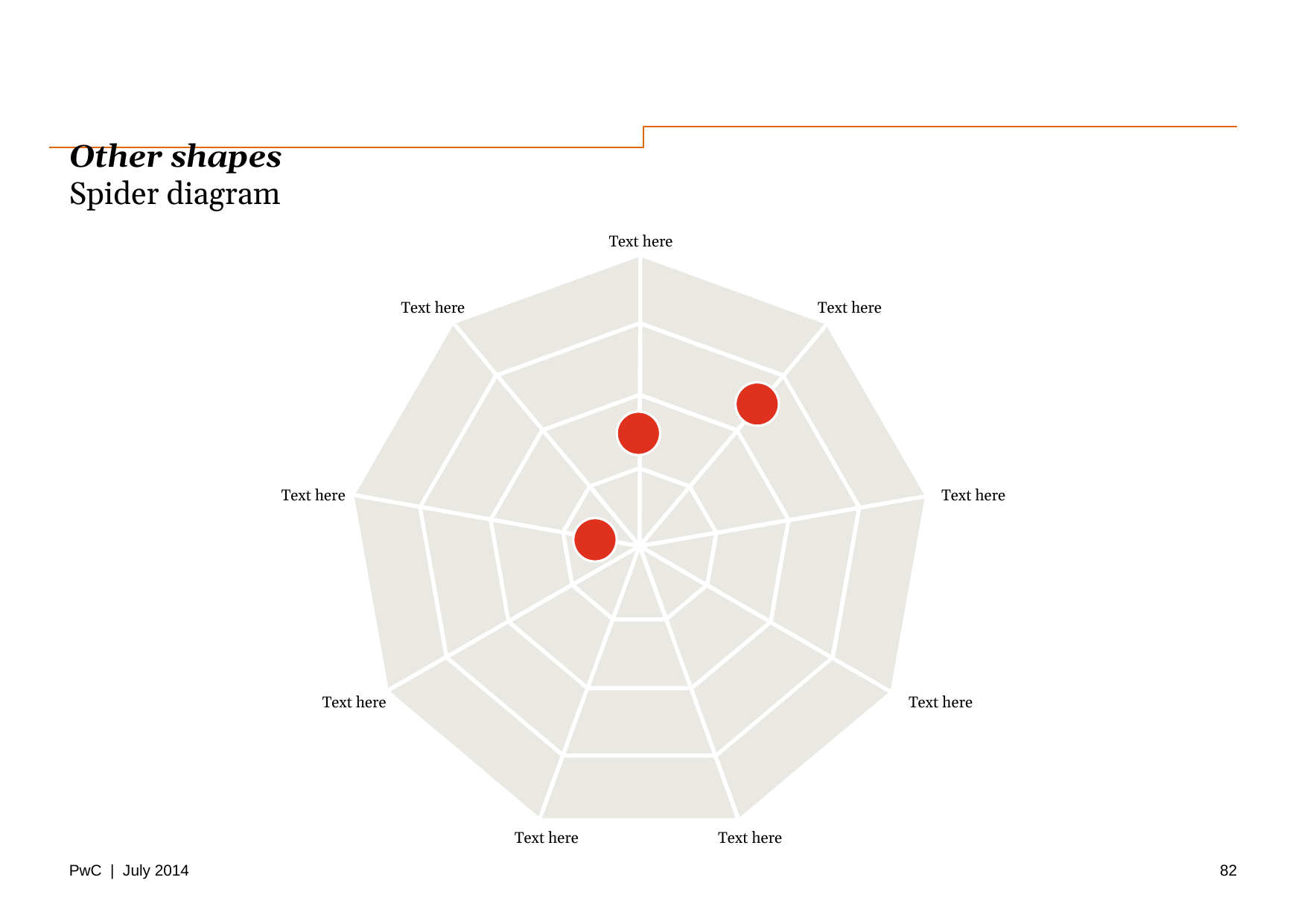

# Other shapes Spider diagram
Text here

Text here
Text here

Text here
Text here

Text here
Text here
Text here
Text here

82